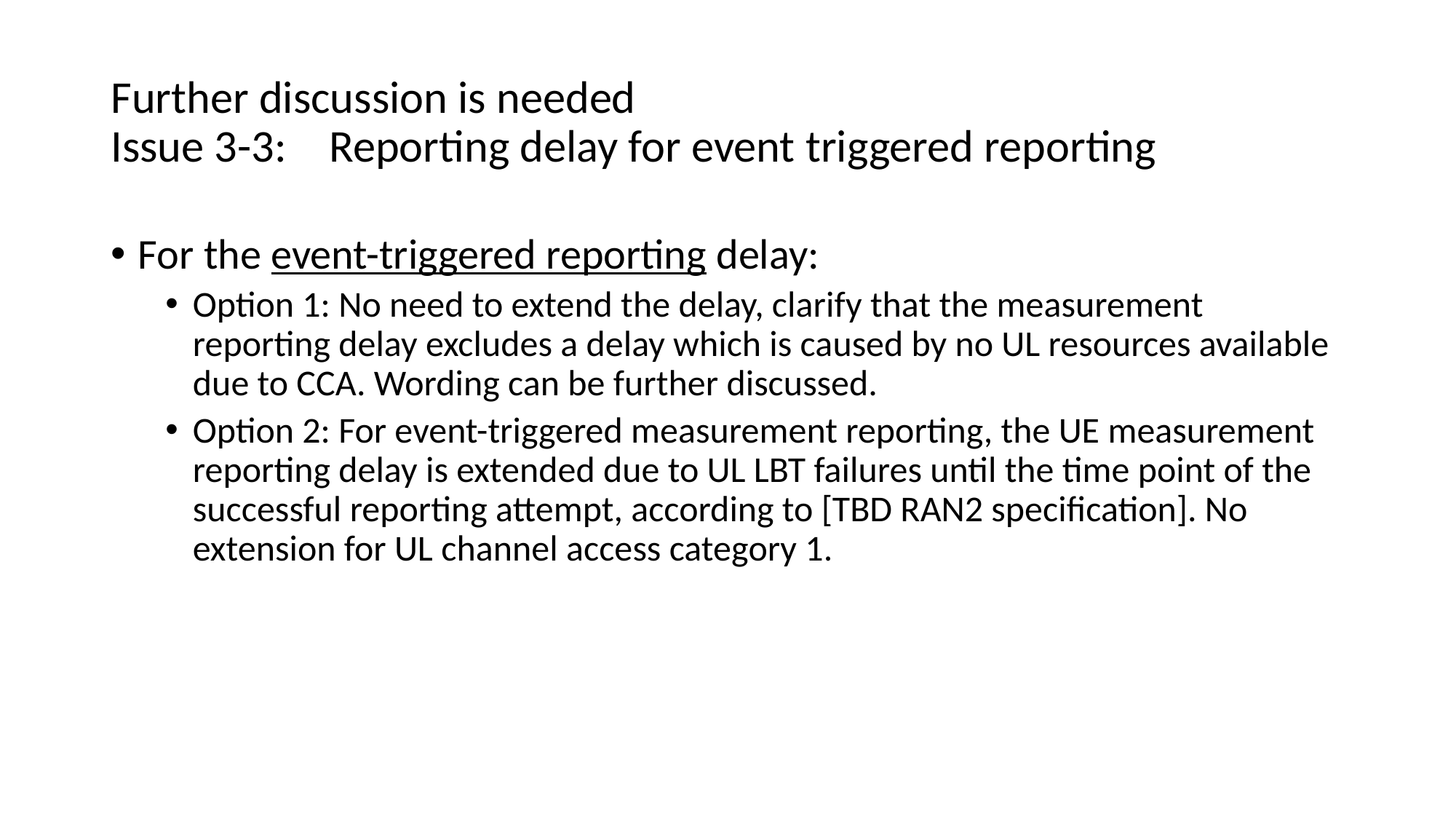

# Further discussion is needed Issue 3-3:	Reporting delay for event triggered reporting
For the event-triggered reporting delay:
Option 1: No need to extend the delay, clarify that the measurement reporting delay excludes a delay which is caused by no UL resources available due to CCA. Wording can be further discussed.
Option 2: For event-triggered measurement reporting, the UE measurement reporting delay is extended due to UL LBT failures until the time point of the successful reporting attempt, according to [TBD RAN2 specification]. No extension for UL channel access category 1.